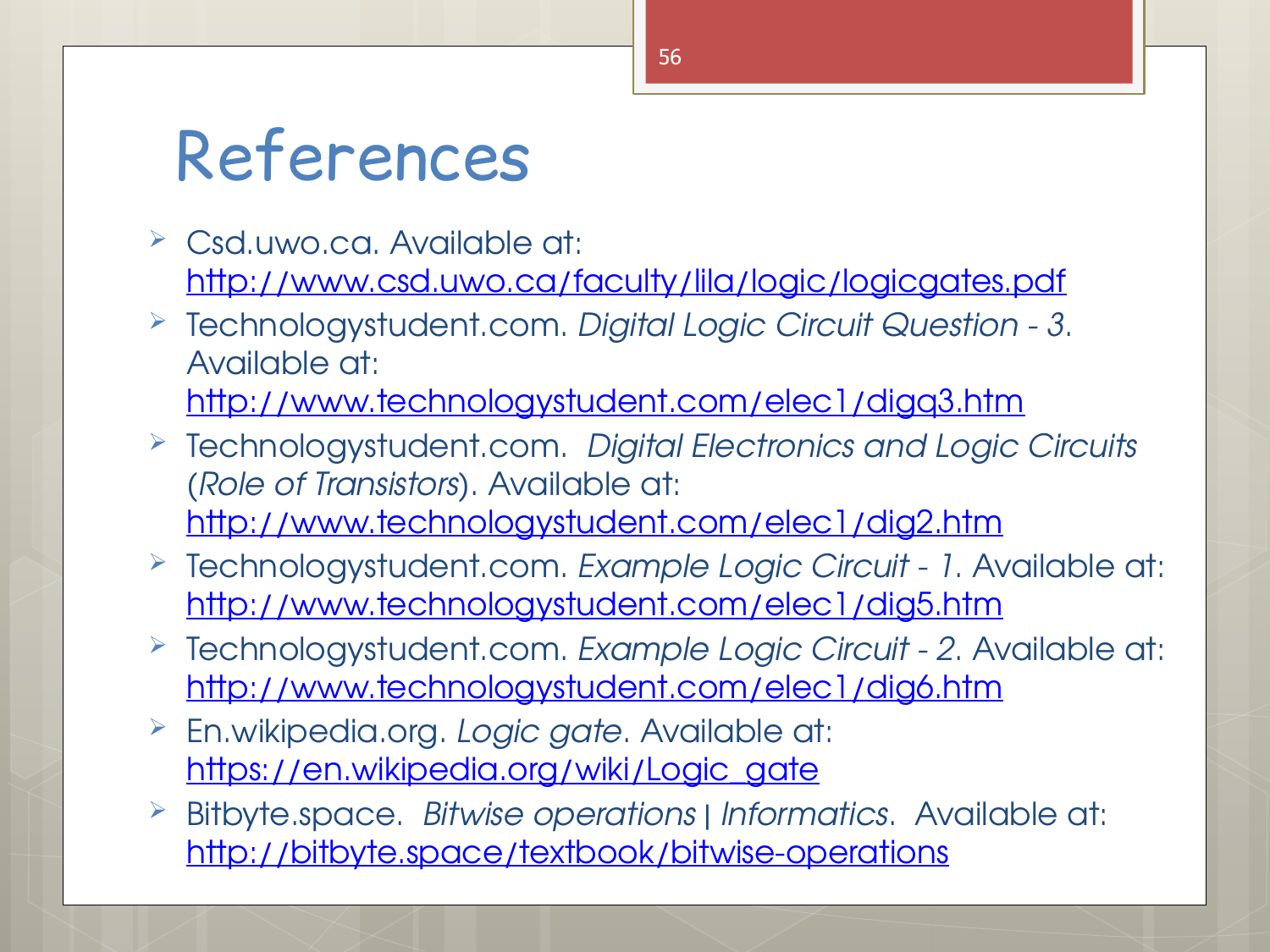

56
# References
Csd.uwo.ca. Available at: http://www.csd.uwo.ca/faculty/lila/logic/logicgates.pdf
Technologystudent.com. Digital Logic Circuit Question - 3. Available at: http://www.technologystudent.com/elec1/digq3.htm
Technologystudent.com.  Digital Electronics and Logic Circuits (Role of Transistors). Available at: http://www.technologystudent.com/elec1/dig2.htm
Technologystudent.com. Example Logic Circuit - 1. Available at: http://www.technologystudent.com/elec1/dig5.htm
Technologystudent.com. Example Logic Circuit - 2. Available at: http://www.technologystudent.com/elec1/dig6.htm
En.wikipedia.org. Logic gate. Available at: https://en.wikipedia.org/wiki/Logic_gate
Bitbyte.space.  Bitwise operations | Informatics.  Available at: http://bitbyte.space/textbook/bitwise-operations